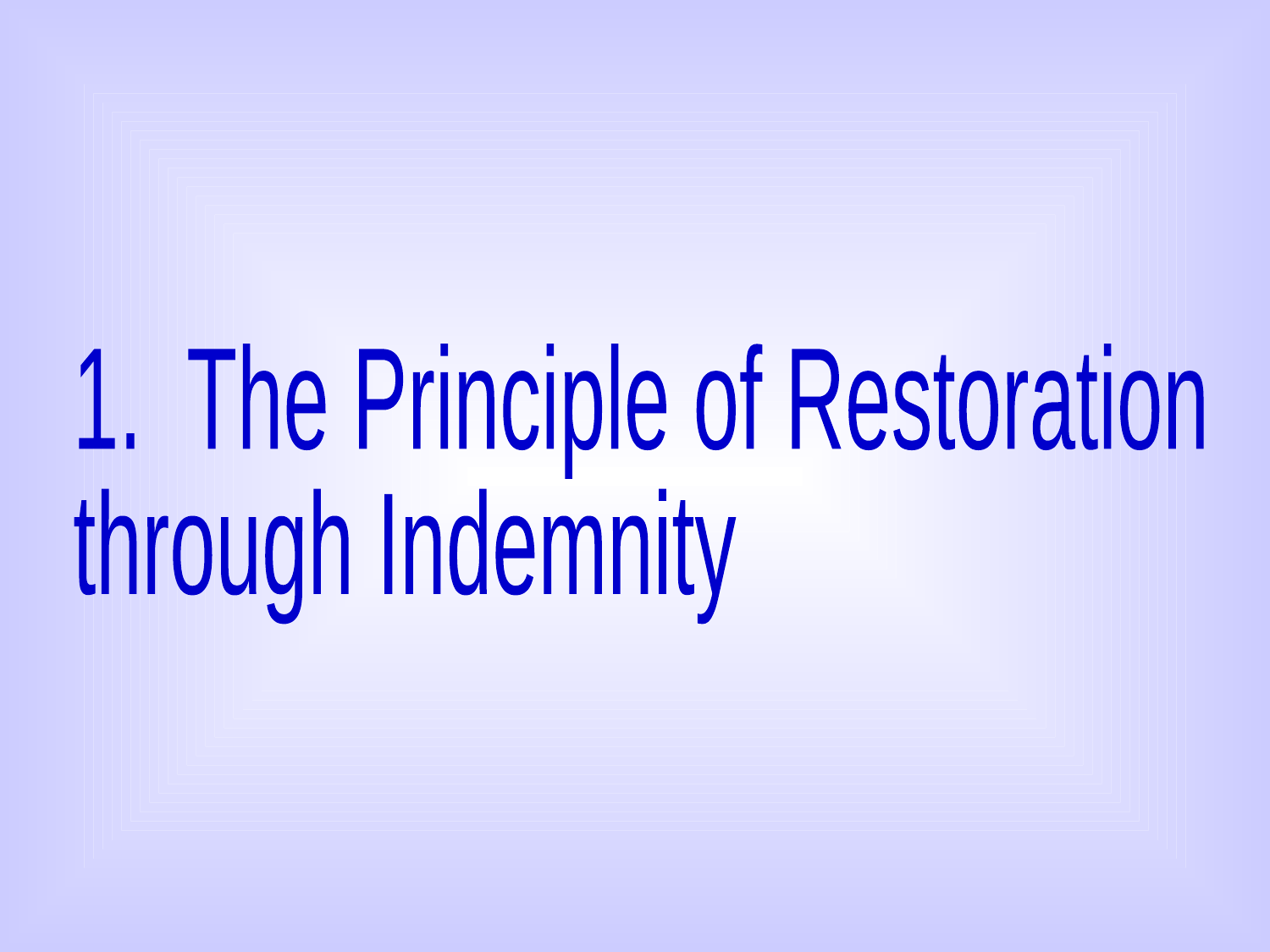

1.  The Principle of Restoration
through Indemnity